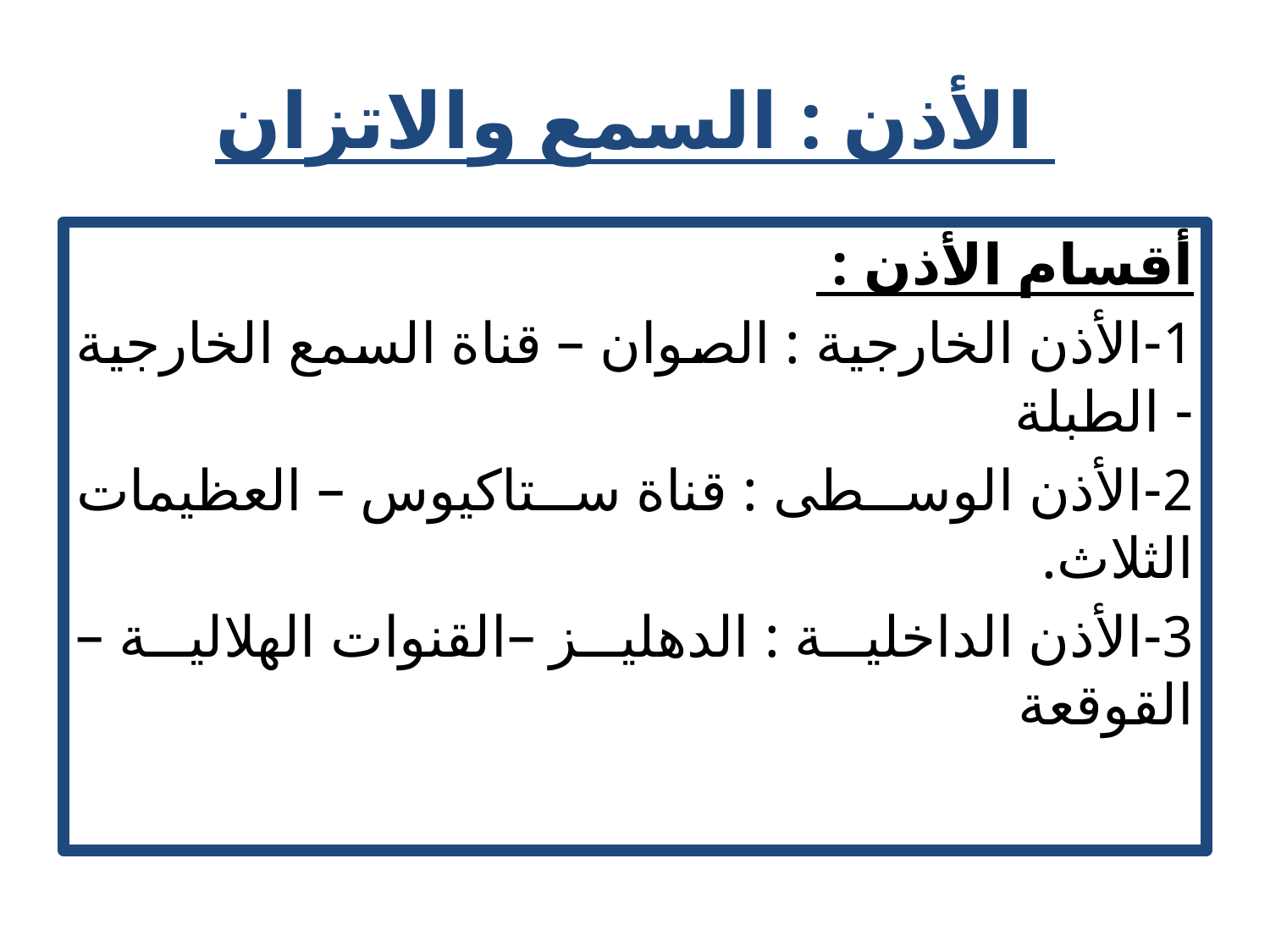

# الأذن : السمع والاتزان
أقسام الأذن :
1-الأذن الخارجية : الصوان – قناة السمع الخارجية - الطبلة
2-الأذن الوسطى : قناة ستاكيوس – العظيمات الثلاث.
3-الأذن الداخلية : الدهليز –القنوات الهلالية – القوقعة